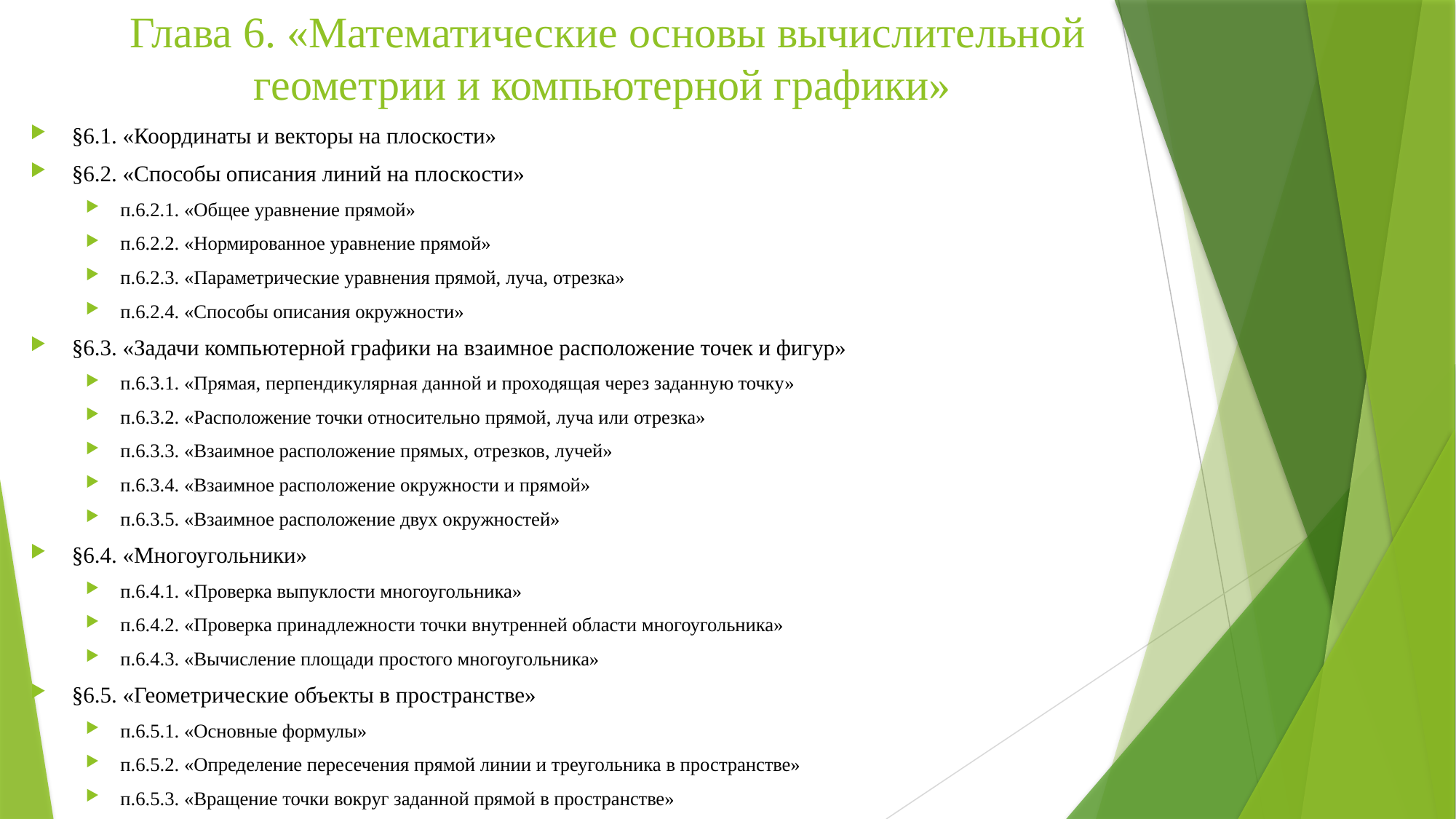

# Глава 6. «Математические основы вычислительной геометрии и компьютерной графики»
§6.1. «Координаты и векторы на плоскости»
§6.2. «Способы описания линий на плоскости»
п.6.2.1. «Общее уравнение прямой»
п.6.2.2. «Нормированное уравнение прямой»
п.6.2.3. «Параметрические уравнения прямой, луча, отрезка»
п.6.2.4. «Способы описания окружности»
§6.3. «Задачи компьютерной графики на взаимное расположение точек и фигур»
п.6.3.1. «Прямая, перпендикулярная данной и проходящая через заданную точку»
п.6.3.2. «Расположение точки относительно прямой, луча или отрезка»
п.6.3.3. «Взаимное расположение прямых, отрезков, лучей»
п.6.3.4. «Взаимное расположение окружности и прямой»
п.6.3.5. «Взаимное расположение двух окружностей»
§6.4. «Многоугольники»
п.6.4.1. «Проверка выпуклости многоугольника»
п.6.4.2. «Проверка принадлежности точки внутренней области многоугольника»
п.6.4.3. «Вычисление площади простого многоугольника»
§6.5. «Геометрические объекты в пространстве»
п.6.5.1. «Основные формулы»
п.6.5.2. «Определение пересечения прямой линии и треугольника в пространстве»
п.6.5.3. «Вращение точки вокруг заданной прямой в пространстве»